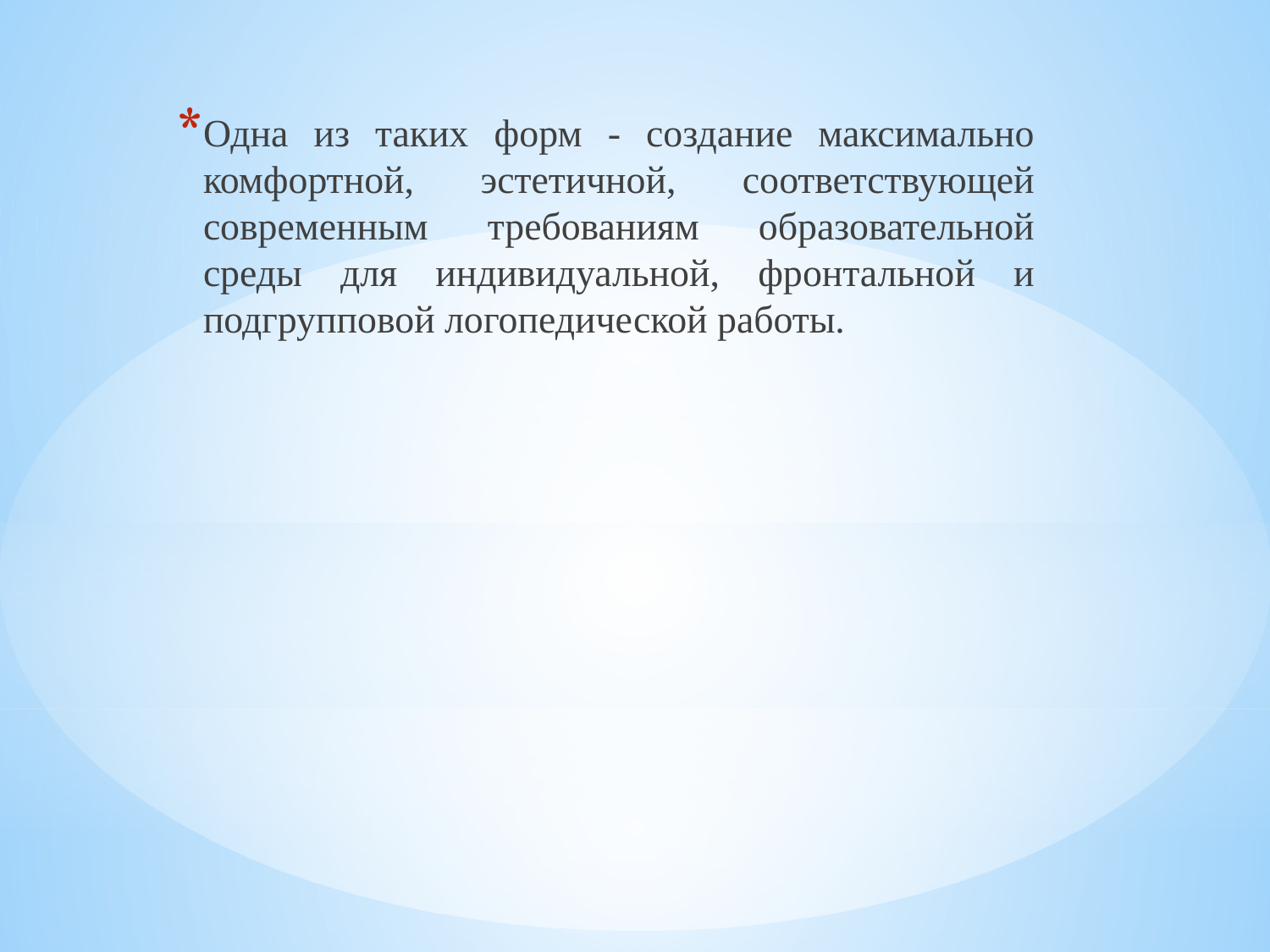

Одна из таких форм - создание максимально комфортной, эстетичной, соответствующей современным требованиям образовательной среды для индивидуальной, фронтальной и подгрупповой логопедической работы.

#